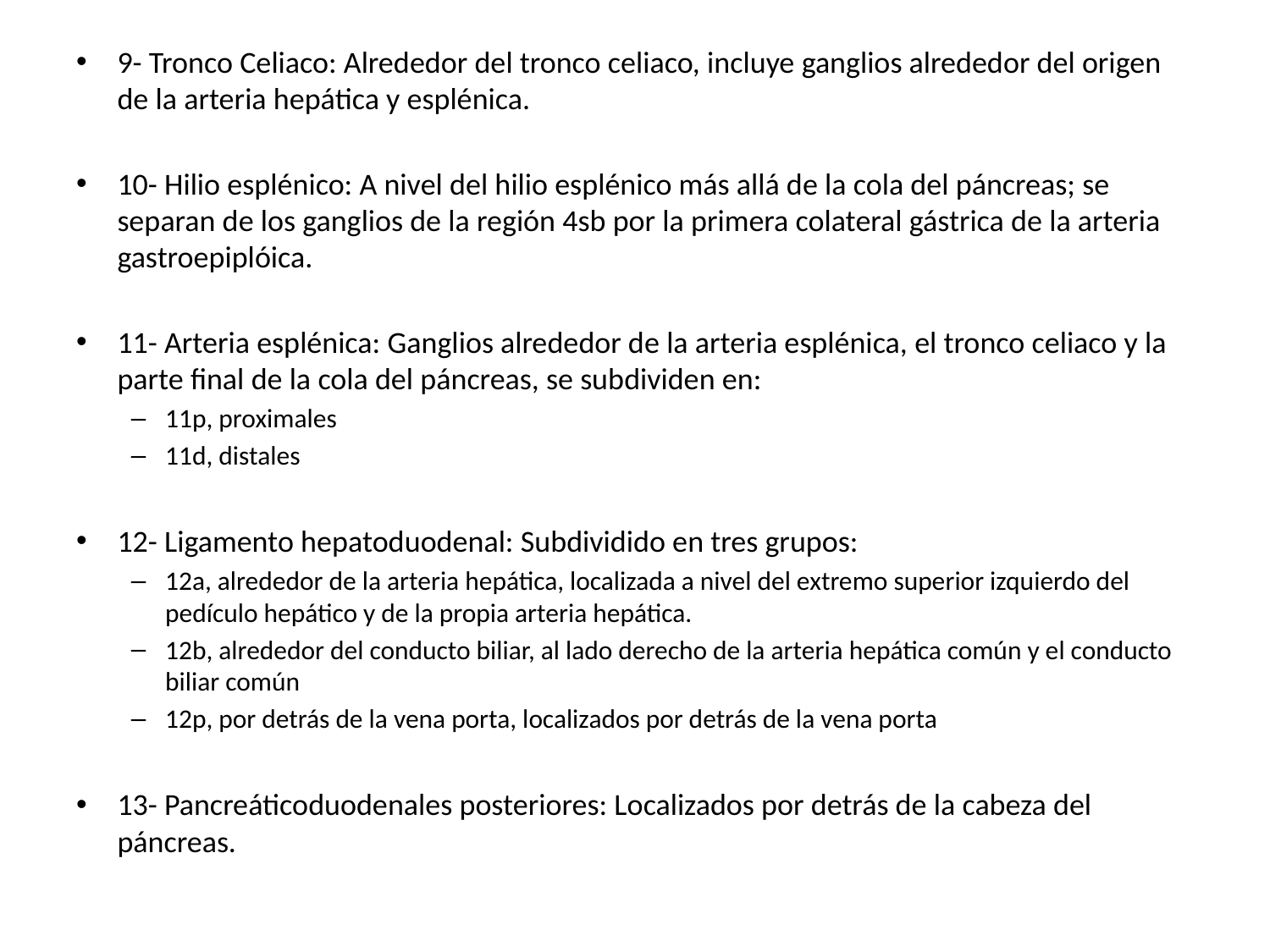

9- Tronco Celiaco: Alrededor del tronco celiaco, incluye ganglios alrededor del origen de la arteria hepática y esplénica.

10- Hilio esplénico: A nivel del hilio esplénico más allá de la cola del páncreas; se separan de los ganglios de la región 4sb por la primera colateral gástrica de la arteria gastroepiplóica.

11- Arteria esplénica: Ganglios alrededor de la arteria esplénica, el tronco celiaco y la parte final de la cola del páncreas, se subdividen en:
11p, proximales
11d, distales

12- Ligamento hepatoduodenal: Subdividido en tres grupos:
12a, alrededor de la arteria hepática, localizada a nivel del extremo superior izquierdo del pedículo hepático y de la propia arteria hepática.
12b, alrededor del conducto biliar, al lado derecho de la arteria hepática común y el conducto biliar común
12p, por detrás de la vena porta, localizados por detrás de la vena porta

13- Pancreáticoduodenales posteriores: Localizados por detrás de la cabeza del páncreas.